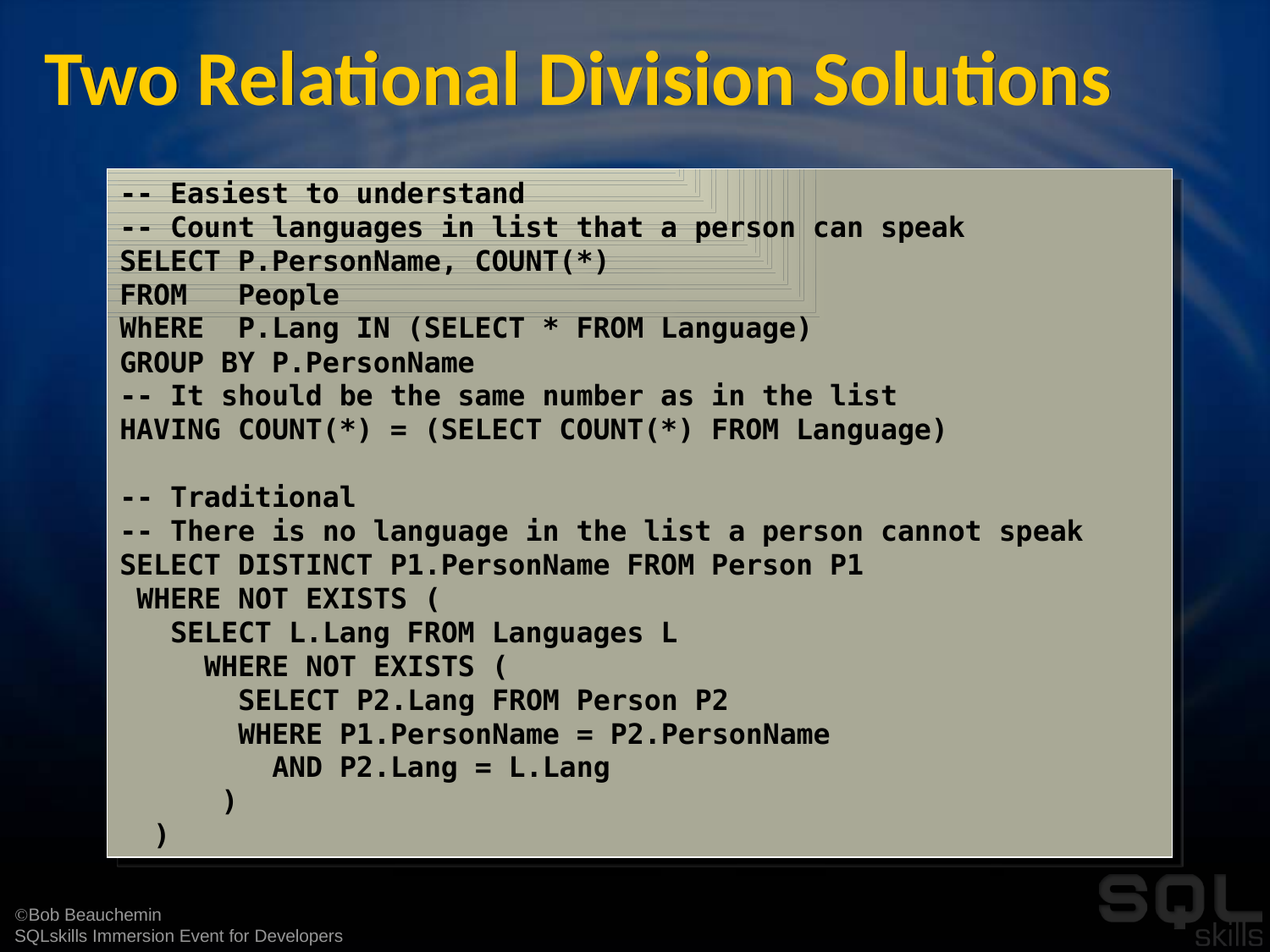

# Two Relational Division Solutions
-- Easiest to understand
-- Count languages in list that a person can speak
SELECT P.PersonName, COUNT(*)
FROM   People
WhERE  P.Lang IN (SELECT * FROM Language)
GROUP BY P.PersonName
-- It should be the same number as in the list
HAVING COUNT(*) = (SELECT COUNT(*) FROM Language)

-- Traditional
-- There is no language in the list a person cannot speak
SELECT DISTINCT P1.PersonName FROM Person P1
 WHERE NOT EXISTS (
   SELECT L.Lang FROM Languages L
     WHERE NOT EXISTS (
       SELECT P2.Lang FROM Person P2
       WHERE P1.PersonName = P2.PersonName
         AND P2.Lang = L.Lang
      )
  )